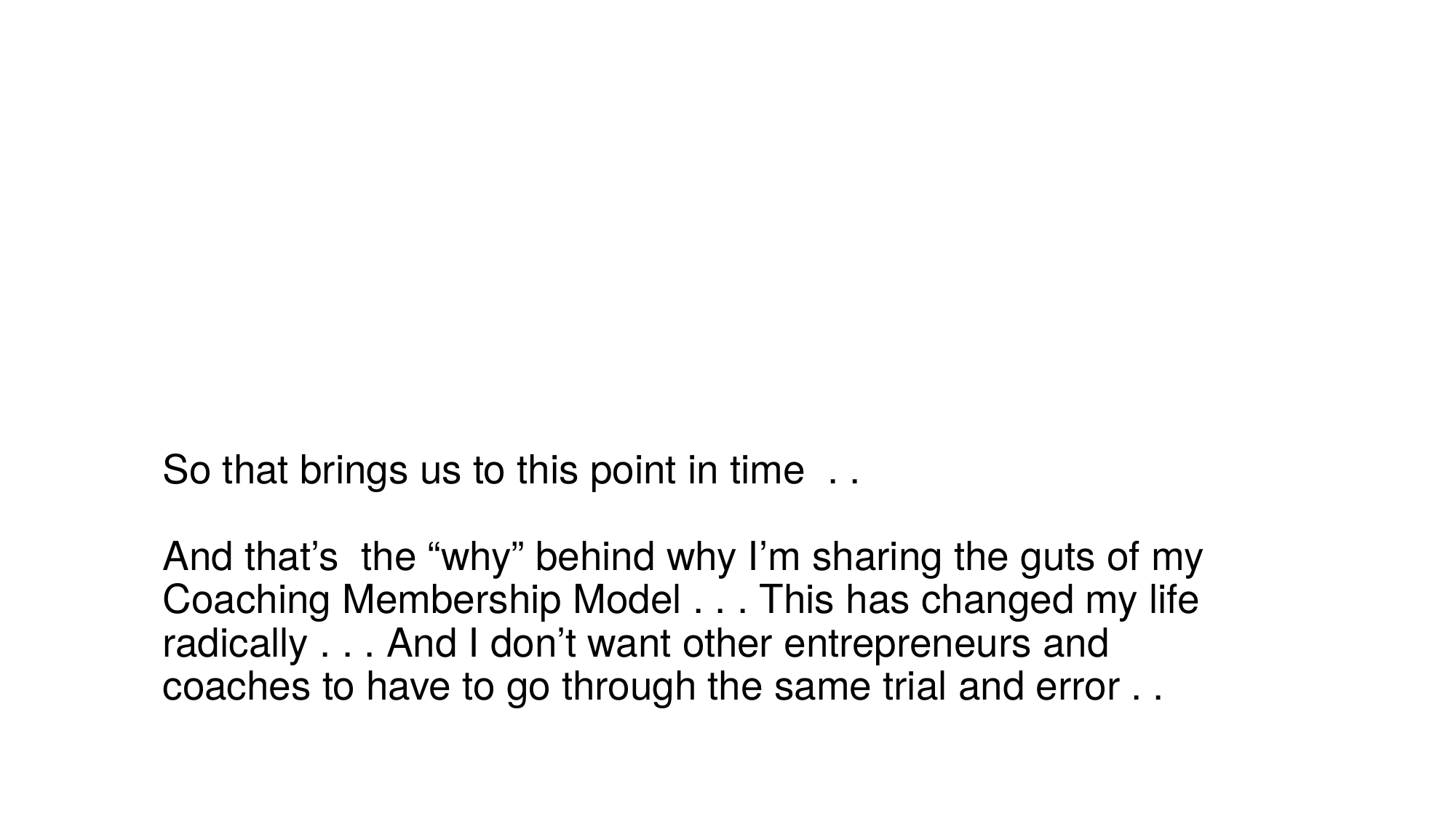

# So that brings us to this point in time  . . And that’s  the “why” behind why I’m sharing the guts of my Coaching Membership Model . . . This has changed my life radically . . . And I don’t want other entrepreneurs and coaches to have to go through the same trial and error . .